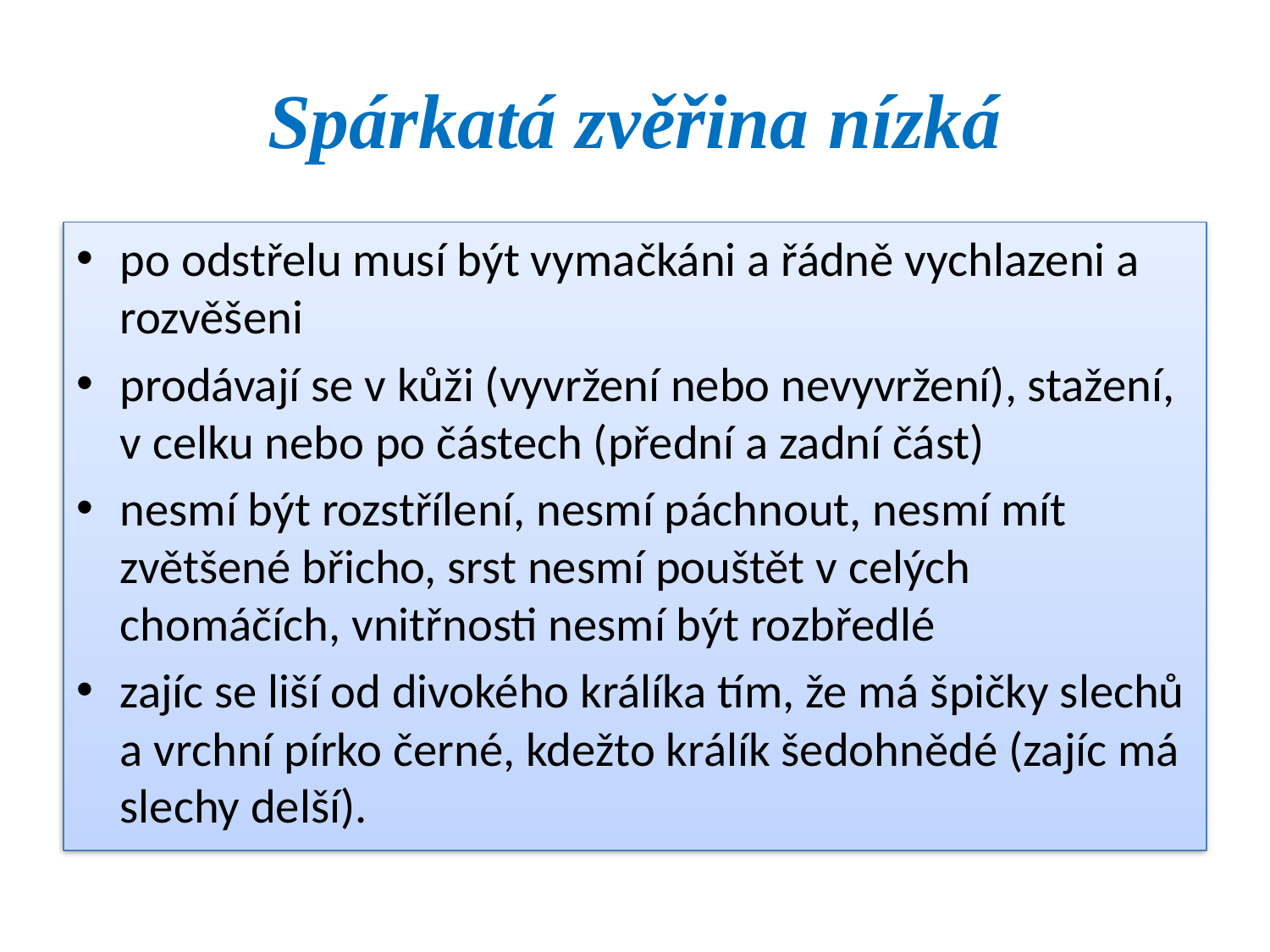

# Spárkatá zvěřina nízká
po odstřelu musí být vymačkáni a řádně vychlazeni a rozvěšeni
prodávají se v kůži (vyvržení nebo nevyvržení), stažení, v celku nebo po částech (přední a zadní část)
nesmí být rozstřílení, nesmí páchnout, nesmí mít zvětšené břicho, srst nesmí pouštět v celých chomáčích, vnitřnosti nesmí být rozbředlé
zajíc se liší od divokého králíka tím, že má špičky slechů a vrchní pírko černé, kdežto králík šedohnědé (zajíc má slechy delší).